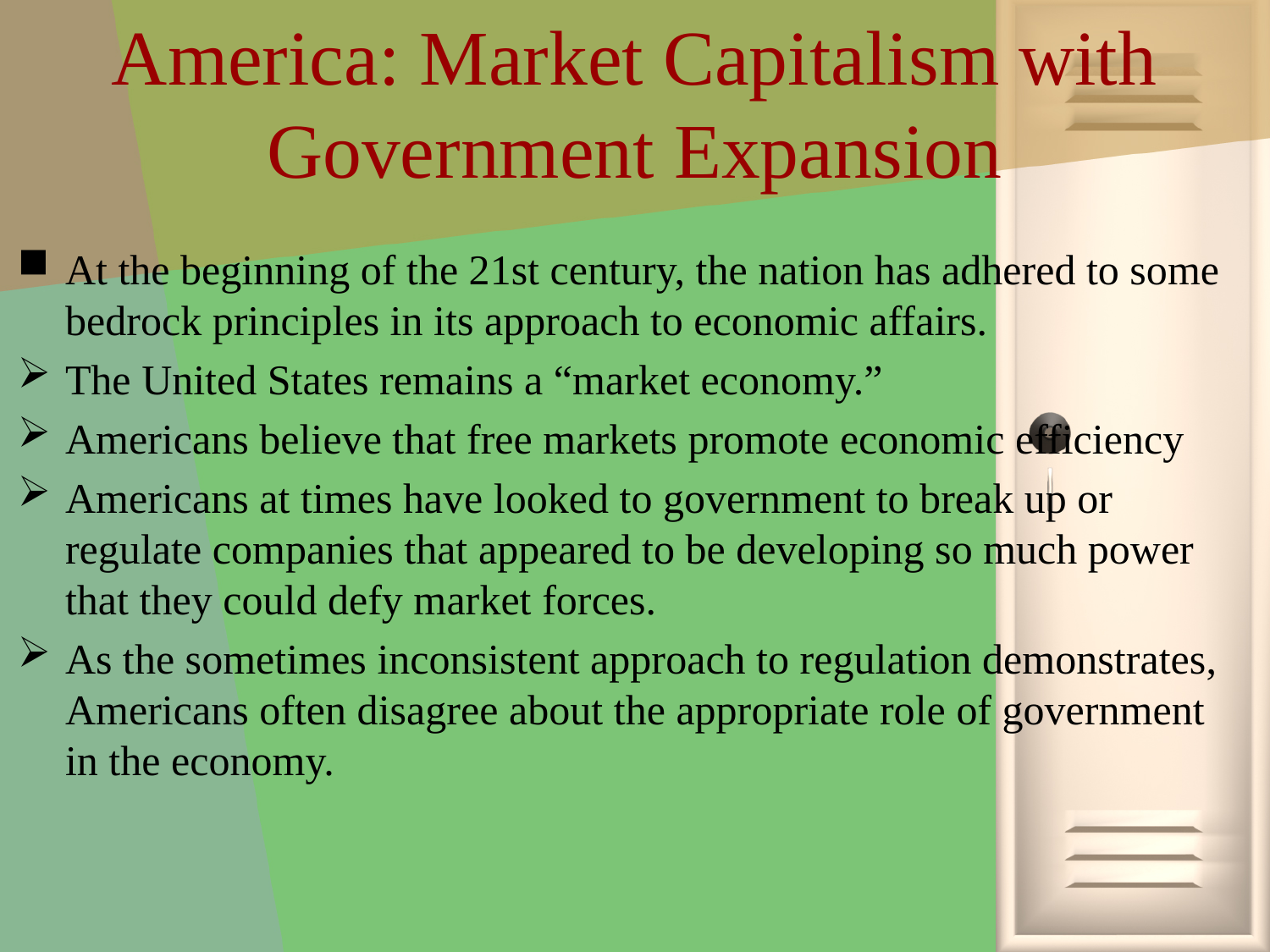

# America: Market Capitalism with Government Expansion
At the beginning of the 21st century, the nation has adhered to some bedrock principles in its approach to economic affairs.
The United States remains a “market economy.”
Americans believe that free markets promote economic efficiency
Americans at times have looked to government to break up or regulate companies that appeared to be developing so much power that they could defy market forces.
As the sometimes inconsistent approach to regulation demonstrates, Americans often disagree about the appropriate role of government in the economy.